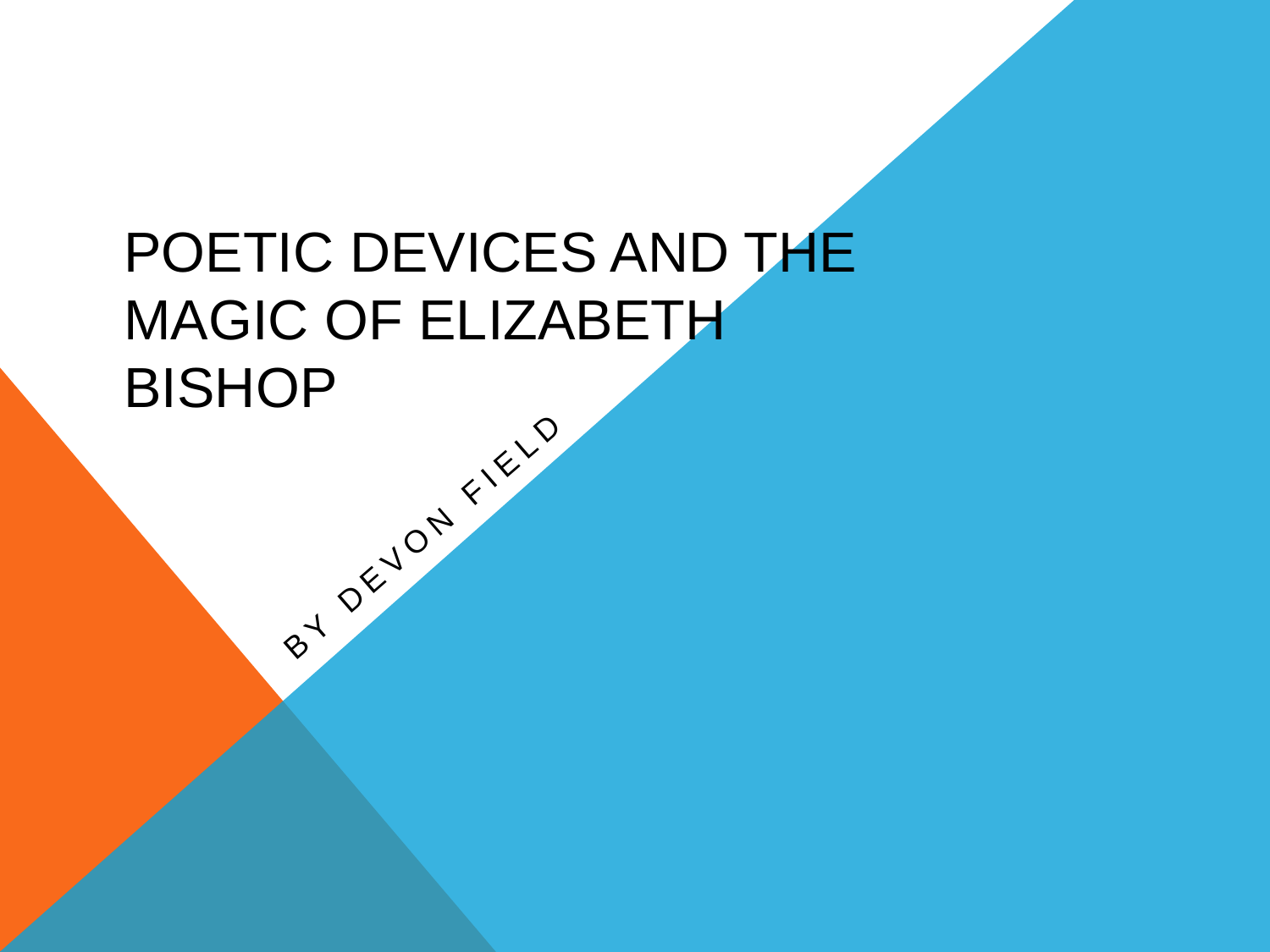

# Poetic Devices and the Magic of Elizabeth Bishop
By Devon Field